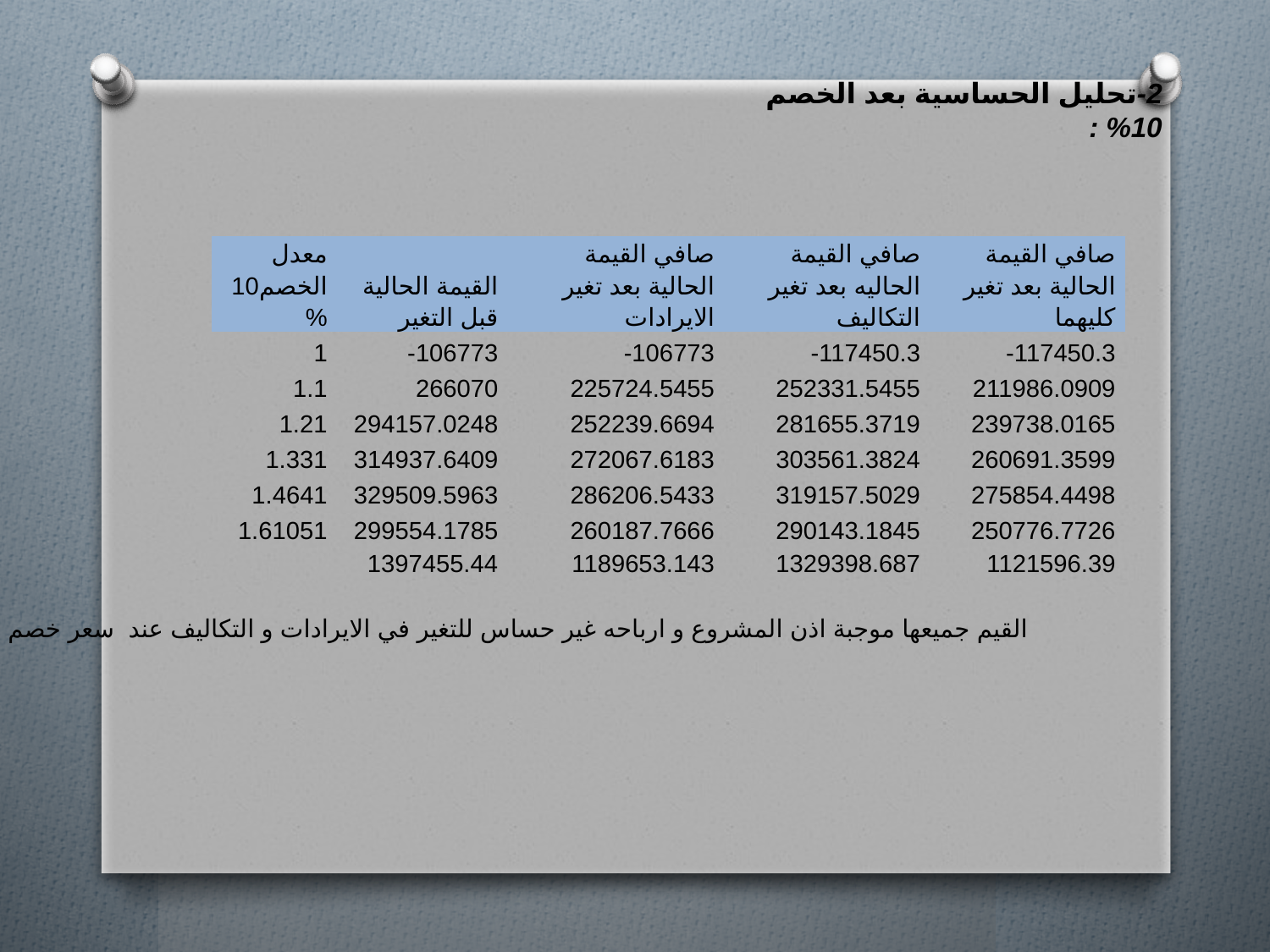

2-تحليل الحساسية بعد الخصم 10% :

| معدل الخصم10% | القيمة الحالية قبل التغير | صافي القيمة الحالية بعد تغير الايرادات | صافي القيمة الحاليه بعد تغير التكاليف | صافي القيمة الحالية بعد تغير كليهما |
| --- | --- | --- | --- | --- |
| 1 | -106773 | -106773 | -117450.3 | -117450.3 |
| 1.1 | 266070 | 225724.5455 | 252331.5455 | 211986.0909 |
| 1.21 | 294157.0248 | 252239.6694 | 281655.3719 | 239738.0165 |
| 1.331 | 314937.6409 | 272067.6183 | 303561.3824 | 260691.3599 |
| 1.4641 | 329509.5963 | 286206.5433 | 319157.5029 | 275854.4498 |
| 1.61051 | 299554.1785 | 260187.7666 | 290143.1845 | 250776.7726 |
|  | 1397455.44 | 1189653.143 | 1329398.687 | 1121596.39 |
القيم جميعها موجبة اذن المشروع و ارباحه غير حساس للتغير في الايرادات و التكاليف عند  سعر خصم 10%